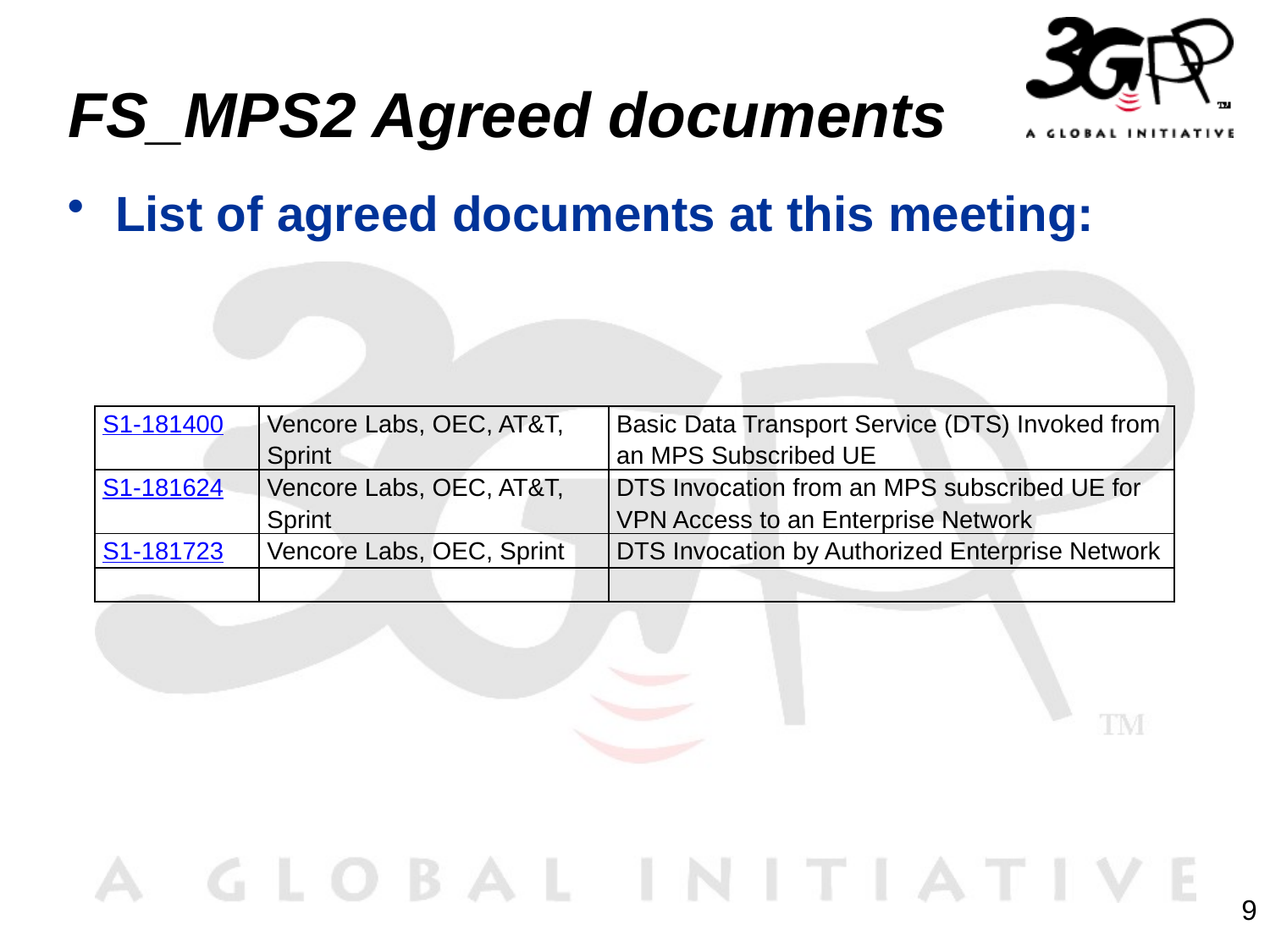

# FS_MPS2 Agreed documents
List of agreed documents at this meeting:

| S1-181400 | Vencore Labs, OEC, AT&T, Sprint | Basic Data Transport Service (DTS) Invoked from an MPS Subscribed UE |
| --- | --- | --- |
| S1-181624 | Vencore Labs, OEC, AT&T, Sprint | DTS Invocation from an MPS subscribed UE for VPN Access to an Enterprise Network |
| S1-181723 | Vencore Labs, OEC, Sprint | DTS Invocation by Authorized Enterprise Network |
|  |  |  |
9